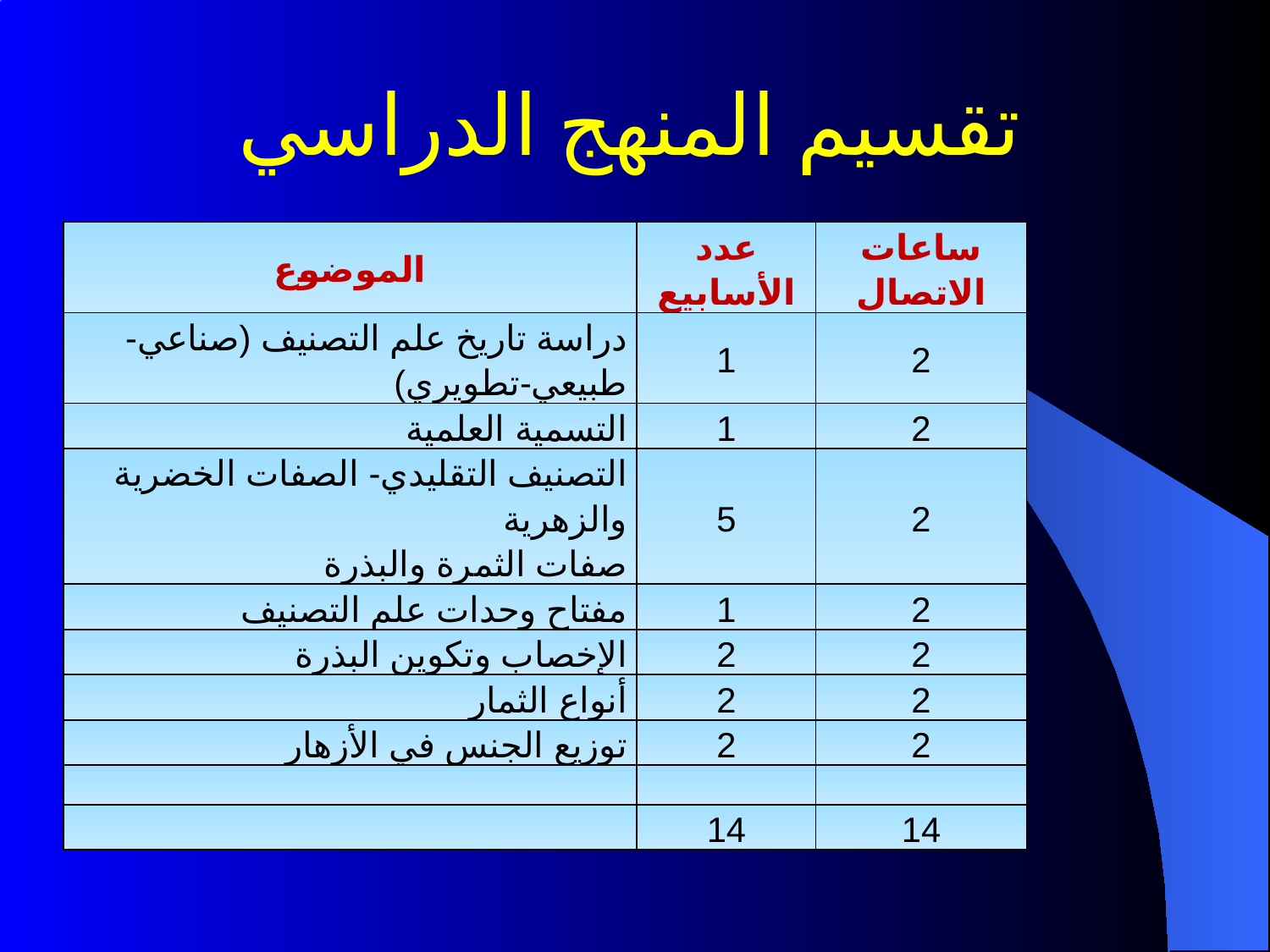

# تقسيم المنهج الدراسي
| الموضوع | عدد الأسابيع | ساعات الاتصال |
| --- | --- | --- |
| دراسة تاريخ علم التصنيف (صناعي- طبيعي-تطويري) | 1 | 2 |
| التسمية العلمية | 1 | 2 |
| التصنيف التقليدي- الصفات الخضرية والزهرية صفات الثمرة والبذرة | 5 | 2 |
| مفتاح وحدات علم التصنيف | 1 | 2 |
| الإخصاب وتكوين البذرة | 2 | 2 |
| أنواع الثمار | 2 | 2 |
| توزيع الجنس في الأزهار | 2 | 2 |
|  |  |  |
|  | 14 | 14 |